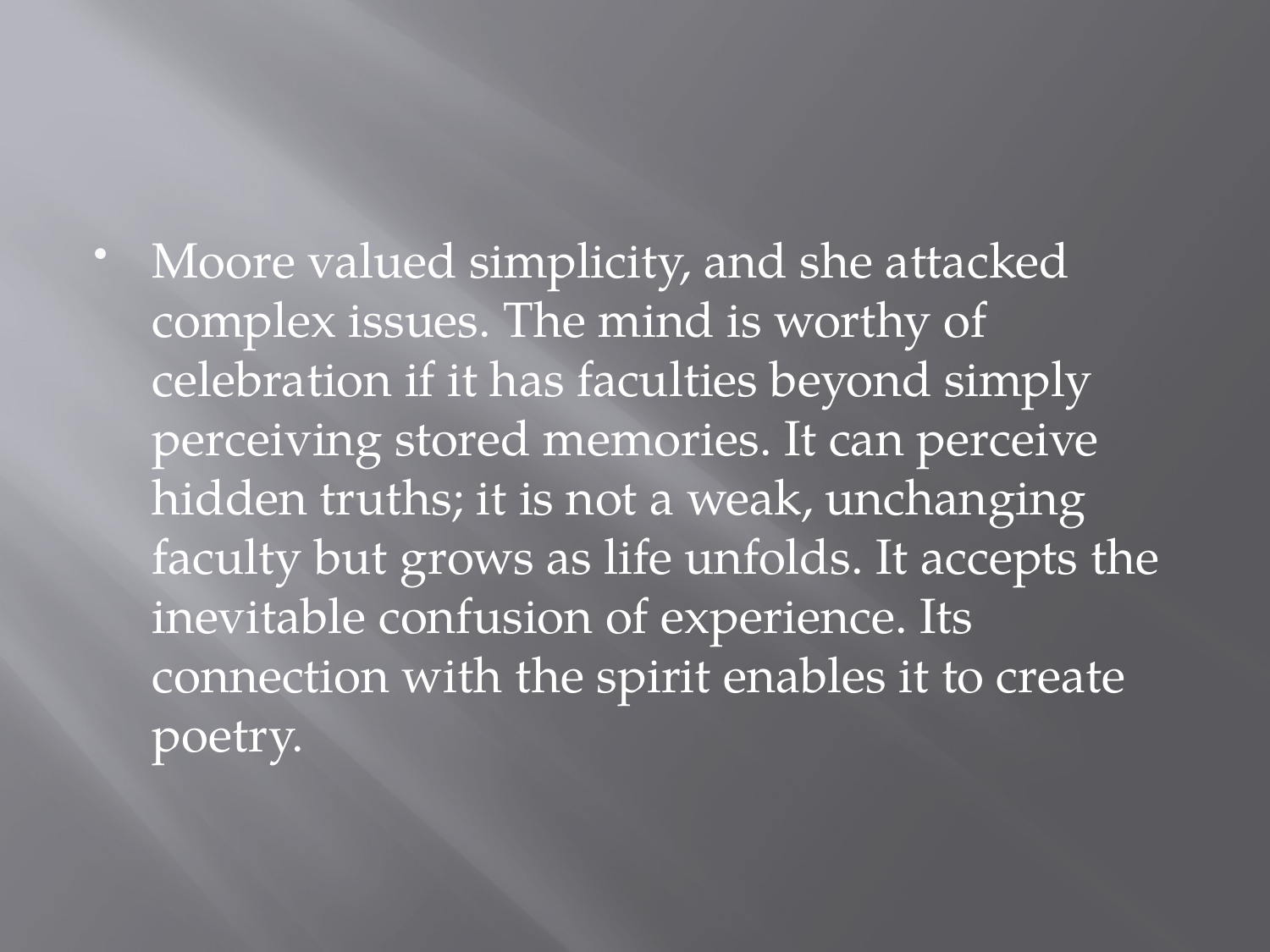

#
Moore valued simplicity, and she attacked complex issues. The mind is worthy of celebration if it has faculties beyond simply perceiving stored memories. It can perceive hidden truths; it is not a weak, unchanging faculty but grows as life unfolds. It accepts the inevitable confusion of experience. Its connection with the spirit enables it to create poetry.